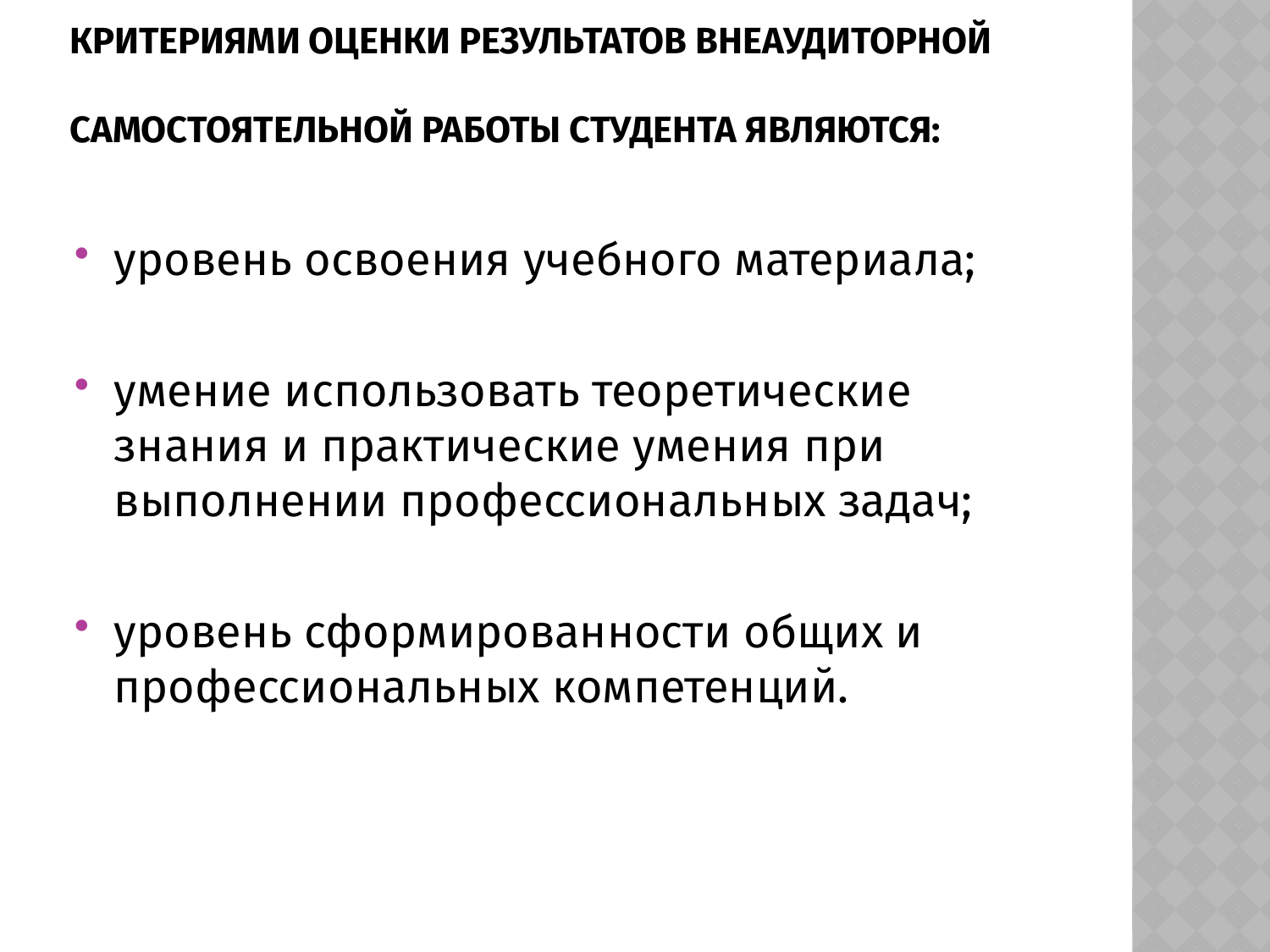

# Критериями оценки результатов внеаудиторной самостоятельной работы студента являются:
уровень освоения учебного материала;

умение использовать теоретические знания и практические умения при выполнении профессиональных задач;

уровень сформированности общих и профессиональных компетенций.